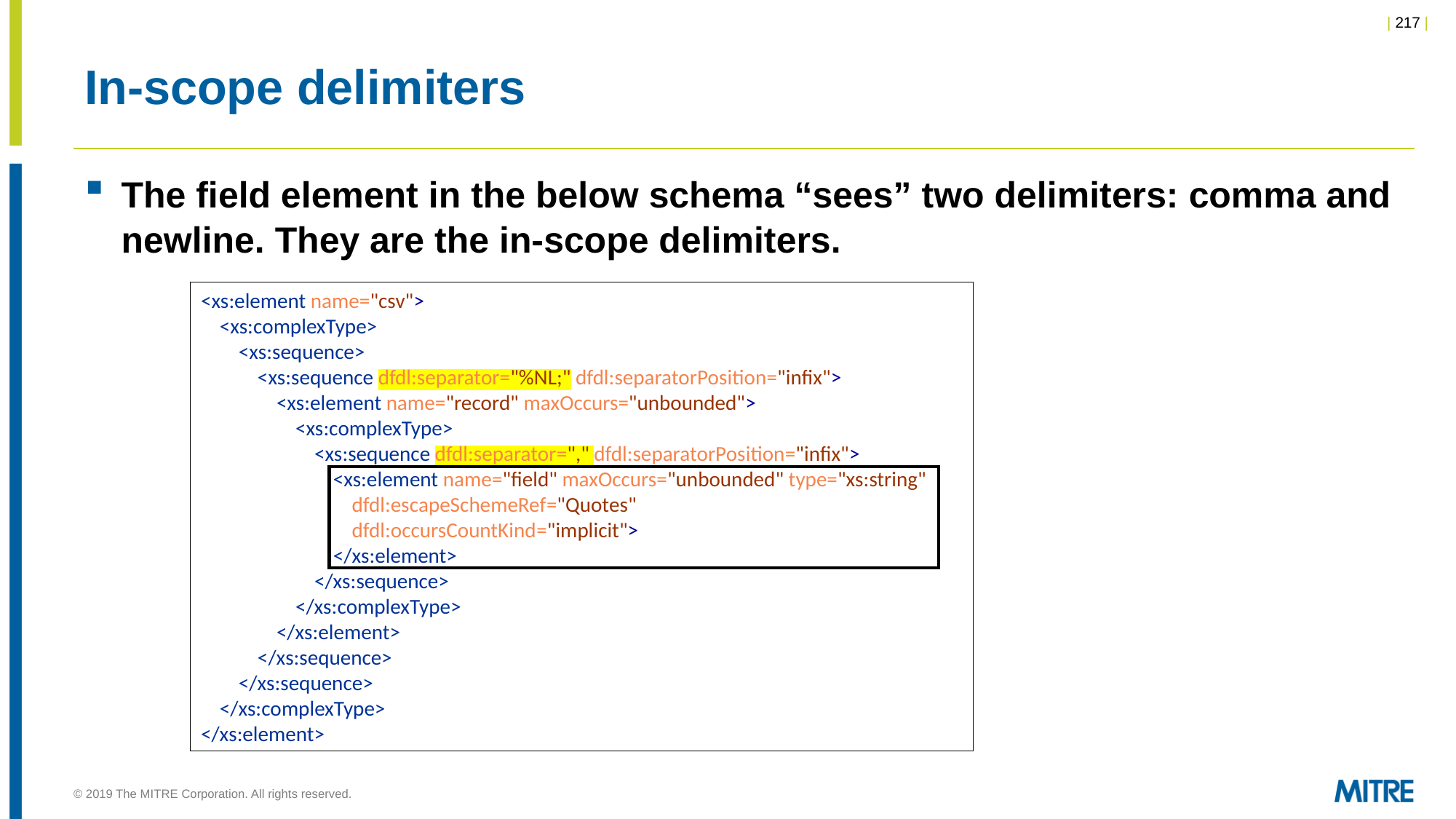

# In-scope delimiters
The field element in the below schema “sees” two delimiters: comma and newline. They are the in-scope delimiters.
<xs:element name="csv">
    <xs:complexType>
        <xs:sequence>
            <xs:sequence dfdl:separator="%NL;" dfdl:separatorPosition="infix">
                <xs:element name="record" maxOccurs="unbounded">
                    <xs:complexType>
                        <xs:sequence dfdl:separator="," dfdl:separatorPosition="infix">
                            <xs:element name="field" maxOccurs="unbounded" type="xs:string"
                                dfdl:escapeSchemeRef="Quotes"
                                dfdl:occursCountKind="implicit">
                            </xs:element>
                        </xs:sequence>
                    </xs:complexType>
                </xs:element>
            </xs:sequence>
        </xs:sequence>
    </xs:complexType>
</xs:element>

© 2019 The MITRE Corporation. All rights reserved.